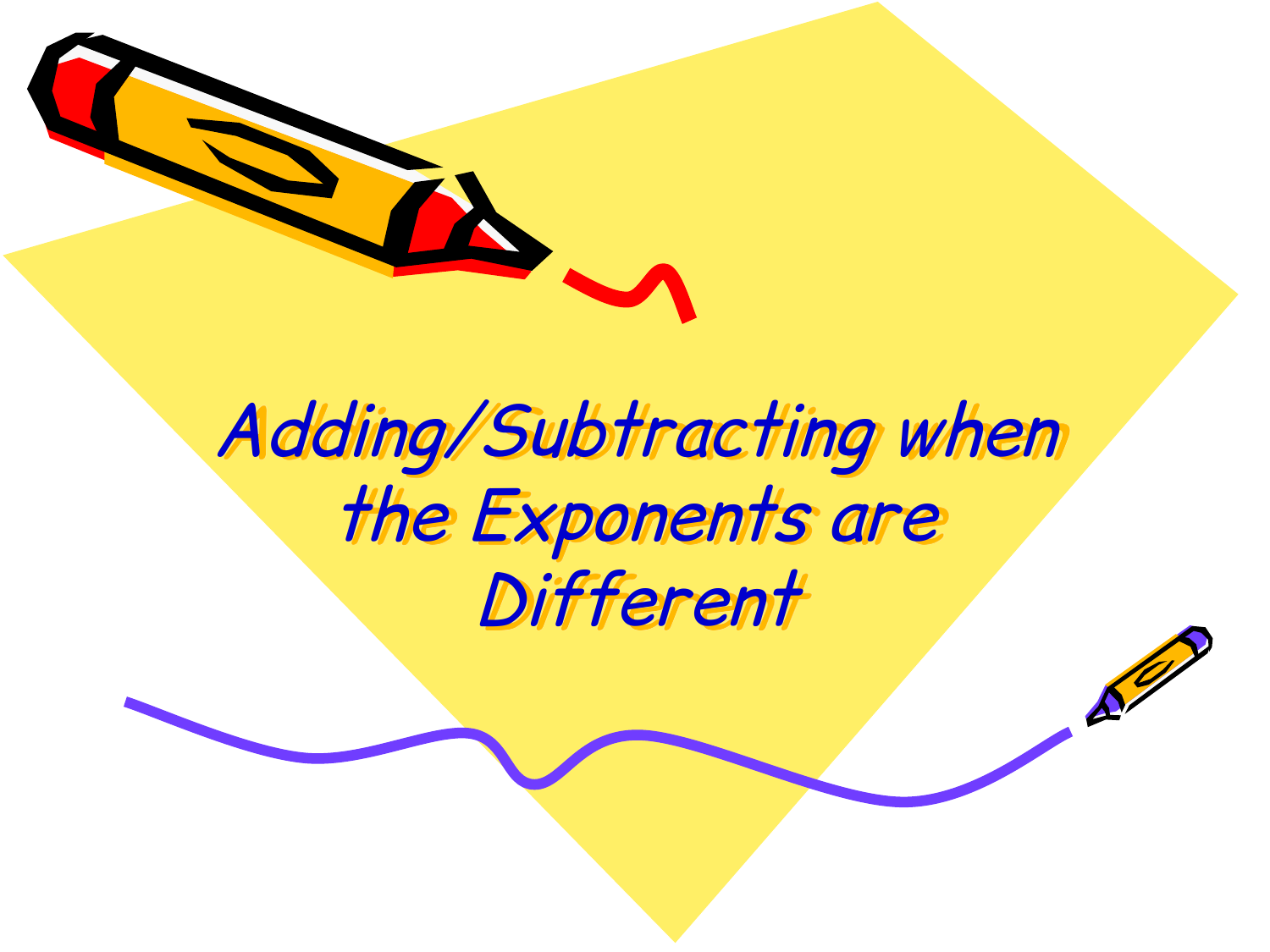

# Adding/Subtracting when the Exponents are Different